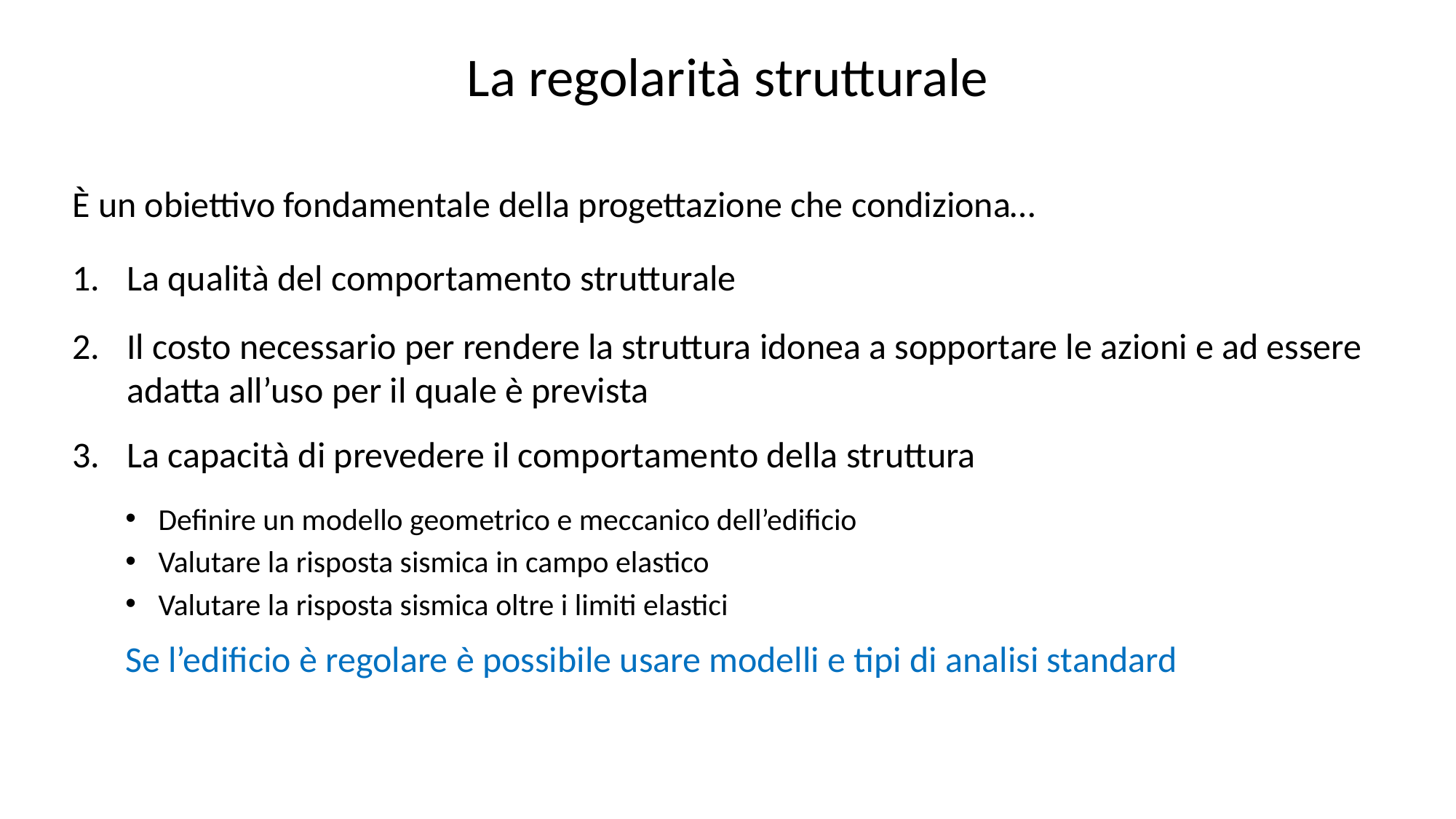

# La regolarità strutturale
È un obiettivo fondamentale della progettazione che condiziona…
La qualità del comportamento strutturale
Il costo necessario per rendere la struttura idonea a sopportare le azioni e ad essere adatta all’uso per il quale è prevista
La capacità di prevedere il comportamento della struttura
Definire un modello geometrico e meccanico dell’edificio
Valutare la risposta sismica in campo elastico
Valutare la risposta sismica oltre i limiti elastici

Se l’edificio è regolare è possibile usare modelli e tipi di analisi standard